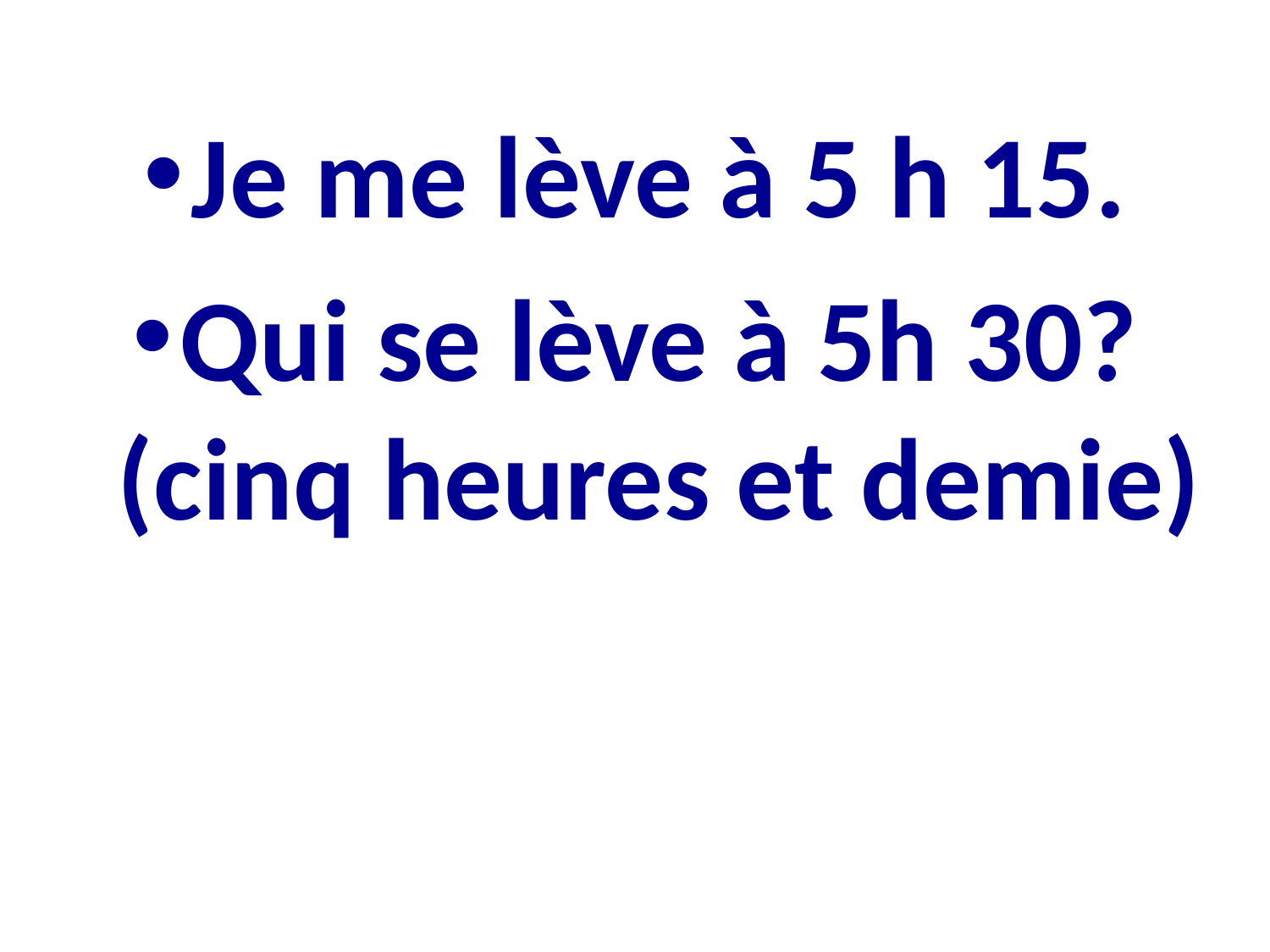

Je me lève à 5 h 15.
Qui se lève à 5h 30? (cinq heures et demie)